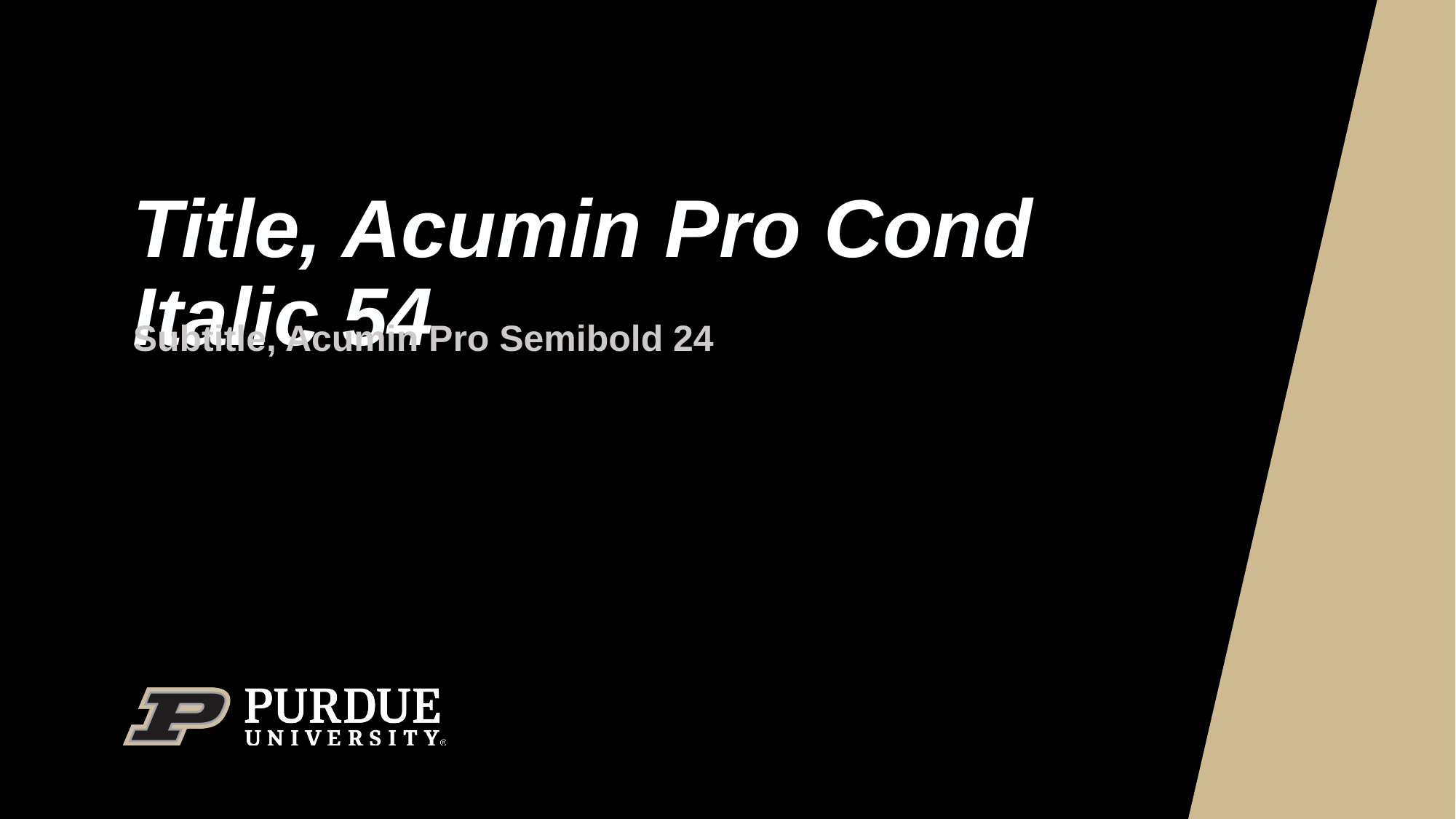

# Title, Acumin Pro Cond Italic 54
Subtitle, Acumin Pro Semibold 24